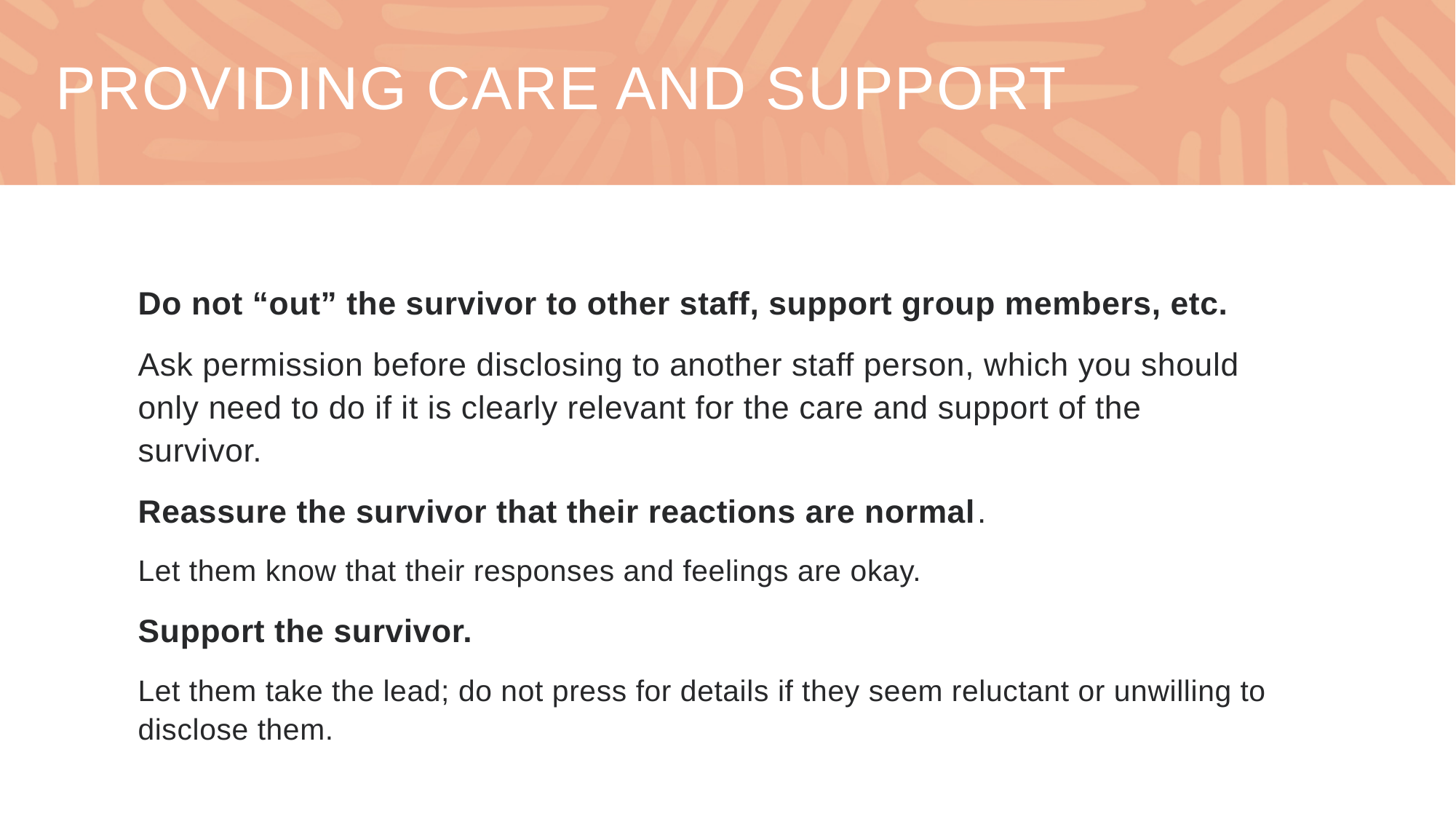

# Providing care and support
Do not “out” the survivor to other staff, support group members, etc.
Ask permission before disclosing to another staff person, which you should only need to do if it is clearly relevant for the care and support of the survivor.
Reassure the survivor that their reactions are normal.
Let them know that their responses and feelings are okay.
Support the survivor.
Let them take the lead; do not press for details if they seem reluctant or unwilling to disclose them.